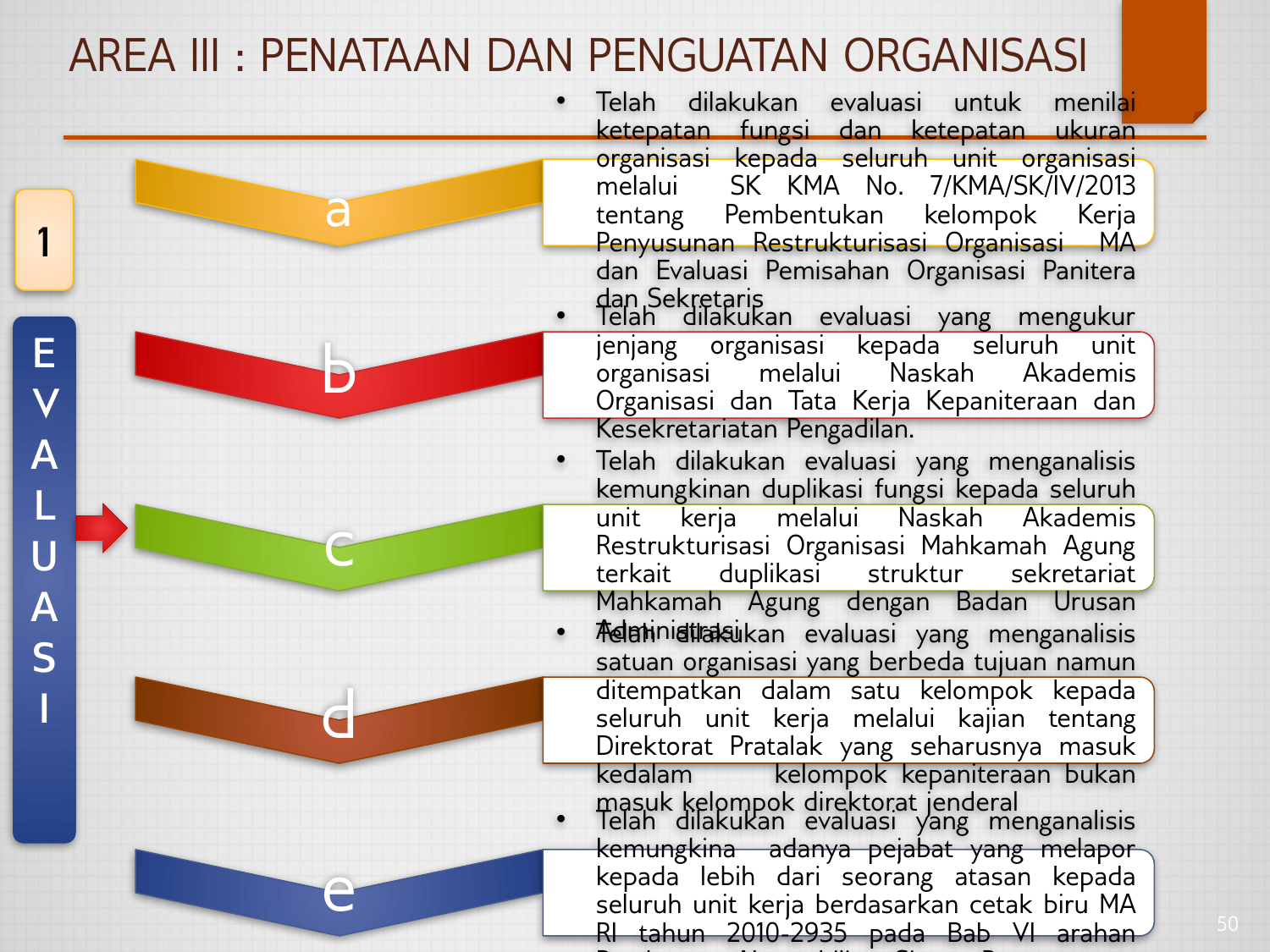

# AREA III : PENATAAN DAN PENGUATAN ORGANISASI
a
Telah dilakukan evaluasi untuk menilai ketepatan fungsi dan ketepatan ukuran organisasi kepada seluruh unit organisasi melalui  SK KMA No. 7/KMA/SK/IV/2013 tentang Pembentukan kelompok Kerja Penyusunan Restrukturisasi Organisasi  MA dan Evaluasi Pemisahan Organisasi Panitera dan Sekretaris
b
Telah dilakukan evaluasi yang mengukur jenjang organisasi kepada seluruh unit organisasi melalui Naskah Akademis Organisasi dan Tata Kerja Kepaniteraan dan Kesekretariatan Pengadilan.
c
d
e
Telah dilakukan evaluasi yang menganalisis kemungkinan duplikasi fungsi kepada seluruh unit kerja melalui Naskah Akademis Restrukturisasi Organisasi Mahkamah Agung terkait duplikasi struktur sekretariat Mahkamah Agung dengan Badan Urusan Administrasi
Telah dilakukan evaluasi yang menganalisis satuan organisasi yang berbeda tujuan namun ditempatkan dalam satu kelompok kepada seluruh unit kerja melalui kajian tentang Direktorat Pratalak yang seharusnya masuk kedalam      kelompok kepaniteraan bukan masuk kelompok direktorat jenderal
1
EVALUASI

50